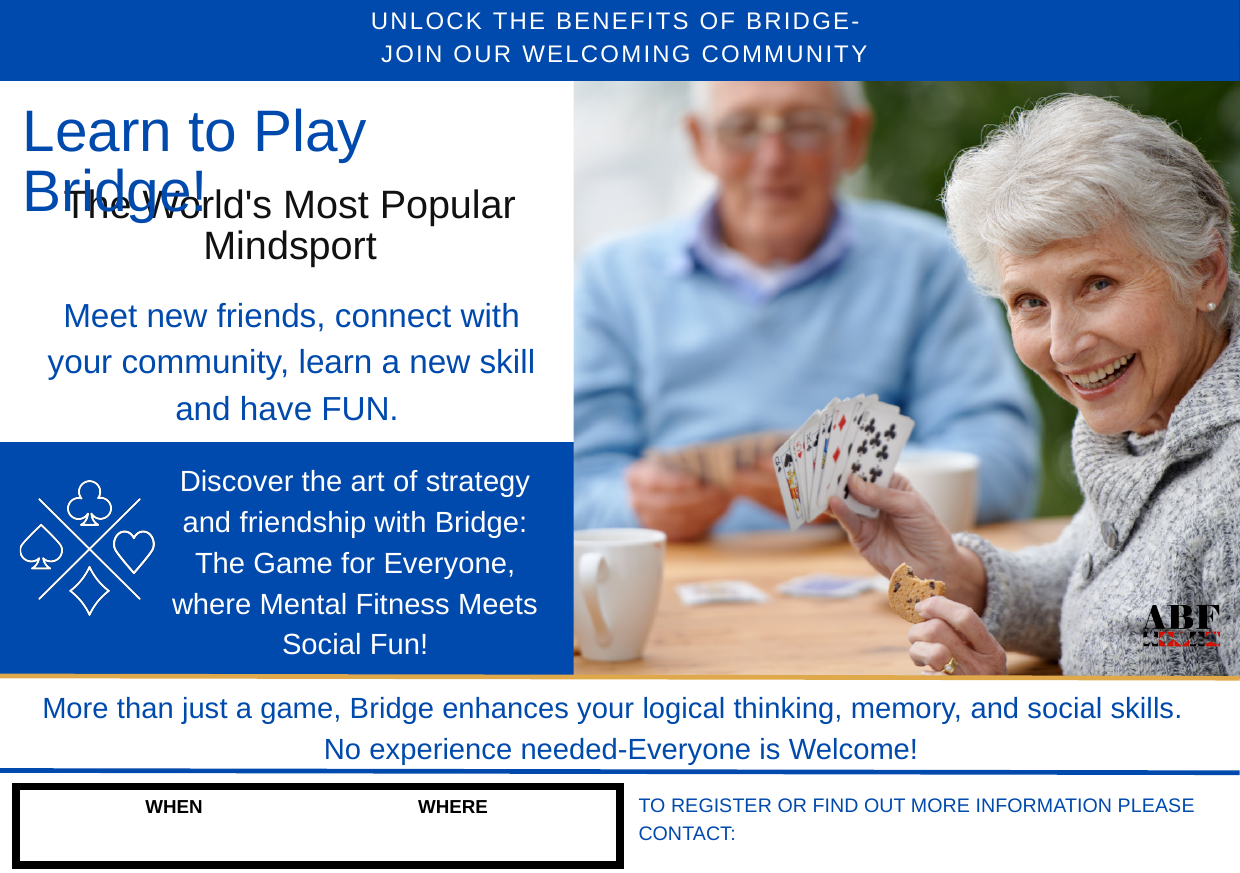

UNLOCK THE BENEFITS OF BRIDGE-
JOIN OUR WELCOMING COMMUNITY
Learn to Play Bridge!
The World's Most Popular Mindsport
Meet new friends, connect with your community, learn a new skill and have FUN.

Discover the art of strategy and friendship with Bridge: The Game for Everyone, where Mental Fitness Meets Social Fun!

More than just a game, Bridge enhances your logical thinking, memory, and social skills.
No experience needed-Everyone is Welcome!

WHEN
WHERE
TO REGISTER OR FIND OUT MORE INFORMATION PLEASE CONTACT: